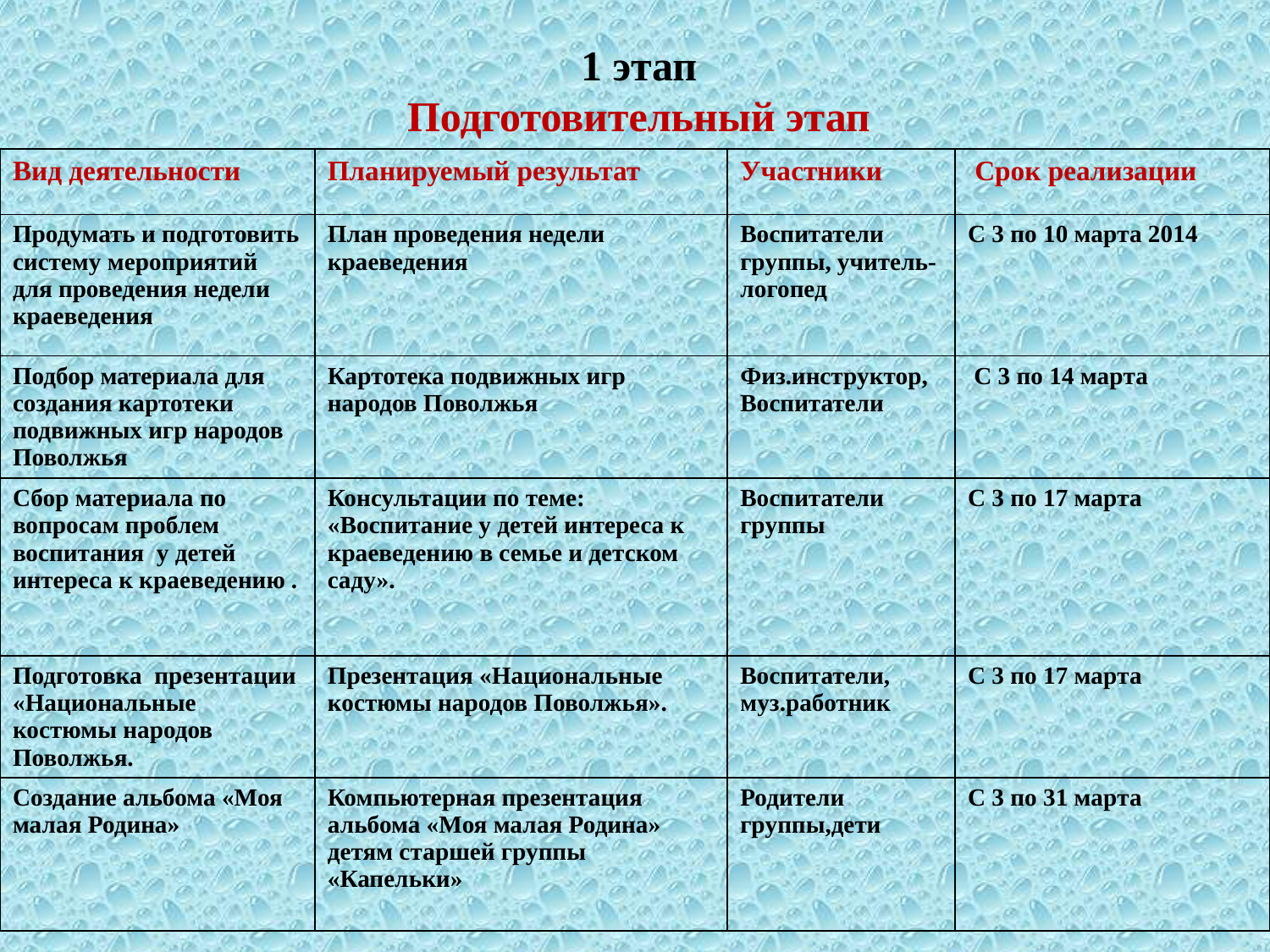

# 1 этап Подготовительный этап
| Вид деятельности | Планируемый результат | Участники | Срок реализации |
| --- | --- | --- | --- |
| Продумать и подготовить систему мероприятий для проведения недели краеведения | План проведения недели краеведения | Воспитатели группы, учитель-логопед | С 3 по 10 марта 2014 |
| Подбор материала для создания картотеки подвижных игр народов Поволжья | Картотека подвижных игр народов Поволжья | Физ.инструктор, Воспитатели | С 3 по 14 марта |
| Сбор материала по вопросам проблем воспитания у детей интереса к краеведению . | Консультации по теме: «Воспитание у детей интереса к краеведению в семье и детском саду». | Воспитатели группы | С 3 по 17 марта |
| Подготовка презентации «Национальные костюмы народов Поволжья. | Презентация «Национальные костюмы народов Поволжья». | Воспитатели, муз.работник | С 3 по 17 марта |
| Создание альбома «Моя малая Родина» | Компьютерная презентация альбома «Моя малая Родина» детям старшей группы «Капельки» | Родители группы,дети | С 3 по 31 марта |